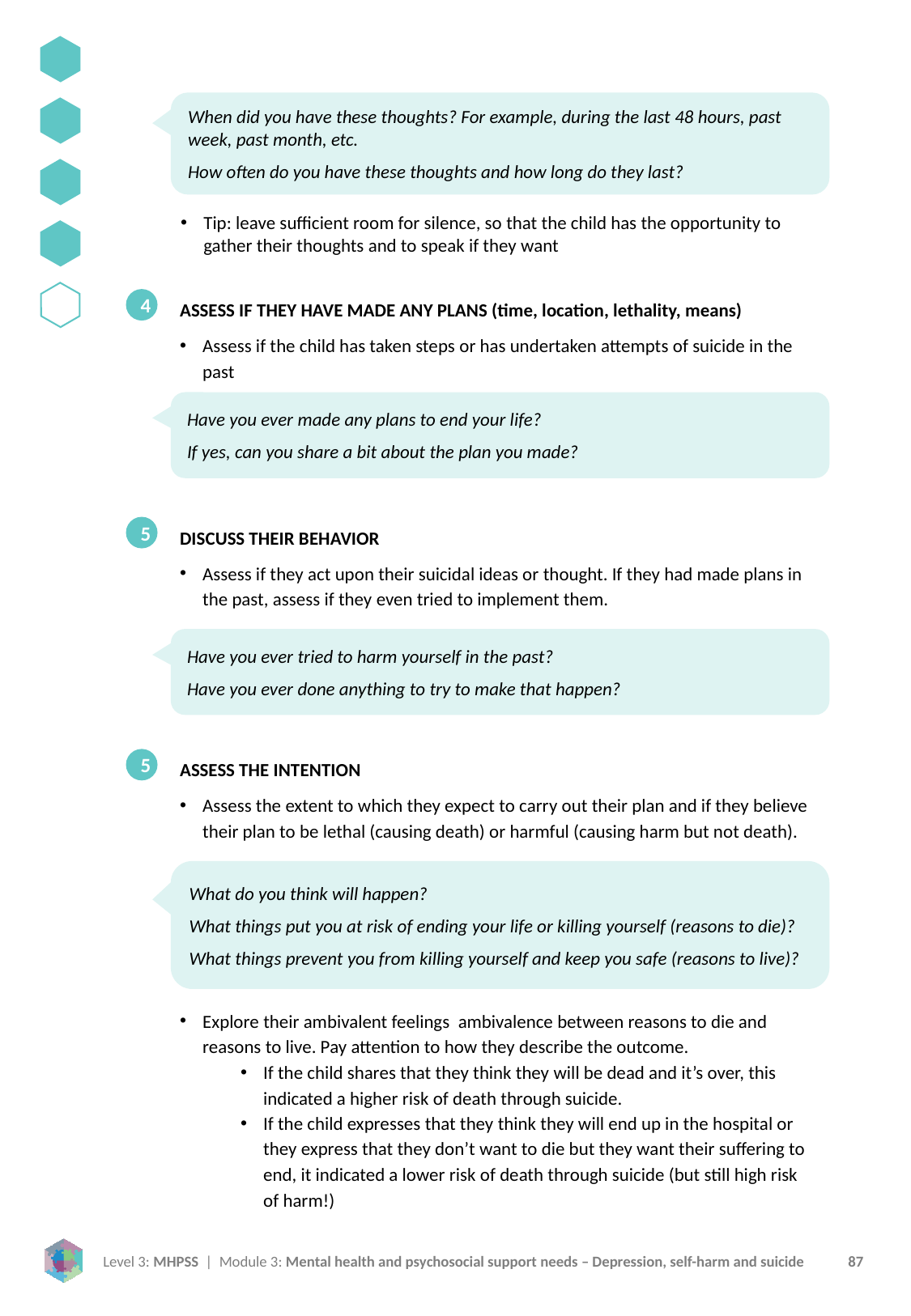

When did you have these thoughts? For example, during the last 48 hours, past week, past month, etc.
How often do you have these thoughts and how long do they last?

Tip: leave sufficient room for silence, so that the child has the opportunity to gather their thoughts and to speak if they want

4
ASSESS IF THEY HAVE MADE ANY PLANS (time, location, lethality, means)
Assess if the child has taken steps or has undertaken attempts of suicide in the past
Have you ever made any plans to end your life?
If yes, can you share a bit about the plan you made?
5
DISCUSS THEIR BEHAVIOR
Assess if they act upon their suicidal ideas or thought. If they had made plans in the past, assess if they even tried to implement them.
Have you ever tried to harm yourself in the past?
Have you ever done anything to try to make that happen?
5
ASSESS THE INTENTION
Assess the extent to which they expect to carry out their plan and if they believe their plan to be lethal (causing death) or harmful (causing harm but not death).
What do you think will happen?
What things put you at risk of ending your life or killing yourself (reasons to die)?
What things prevent you from killing yourself and keep you safe (reasons to live)?
Explore their ambivalent feelings  ambivalence between reasons to die and reasons to live. Pay attention to how they describe the outcome.
If the child shares that they think they will be dead and it’s over, this indicated a higher risk of death through suicide.
If the child expresses that they think they will end up in the hospital or they express that they don’t want to die but they want their suffering to end, it indicated a lower risk of death through suicide (but still high risk of harm!)